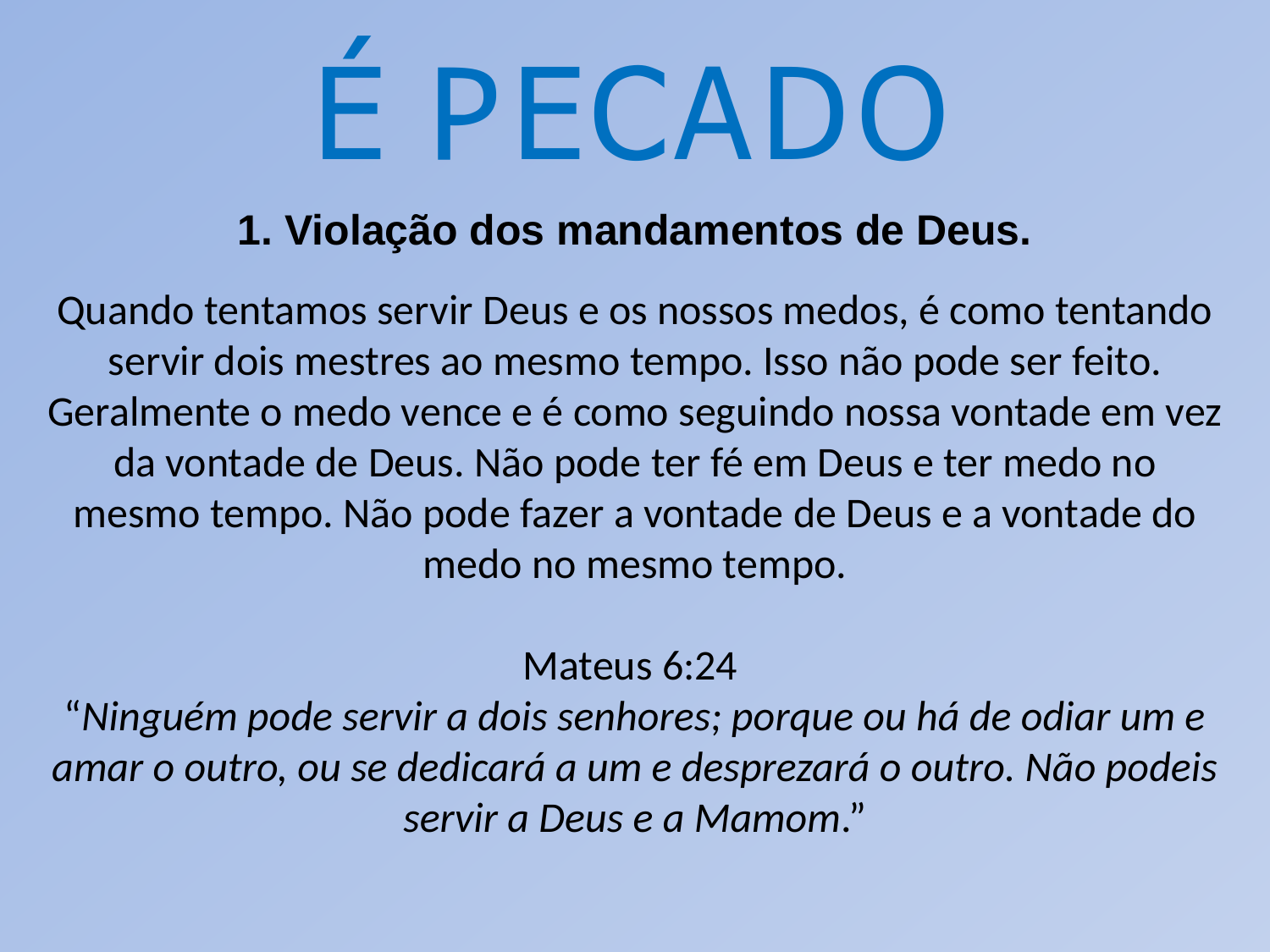

É PECADO

1. Violação dos mandamentos de Deus.

Quando tentamos servir Deus e os nossos medos, é como tentando servir dois mestres ao mesmo tempo. Isso não pode ser feito. Geralmente o medo vence e é como seguindo nossa vontade em vez da vontade de Deus. Não pode ter fé em Deus e ter medo no mesmo tempo. Não pode fazer a vontade de Deus e a vontade do medo no mesmo tempo.

Mateus 6:24
“Ninguém pode servir a dois senhores; porque ou há de odiar um e amar o outro, ou se dedicará a um e desprezará o outro. Não podeis servir a Deus e a Mamom.”